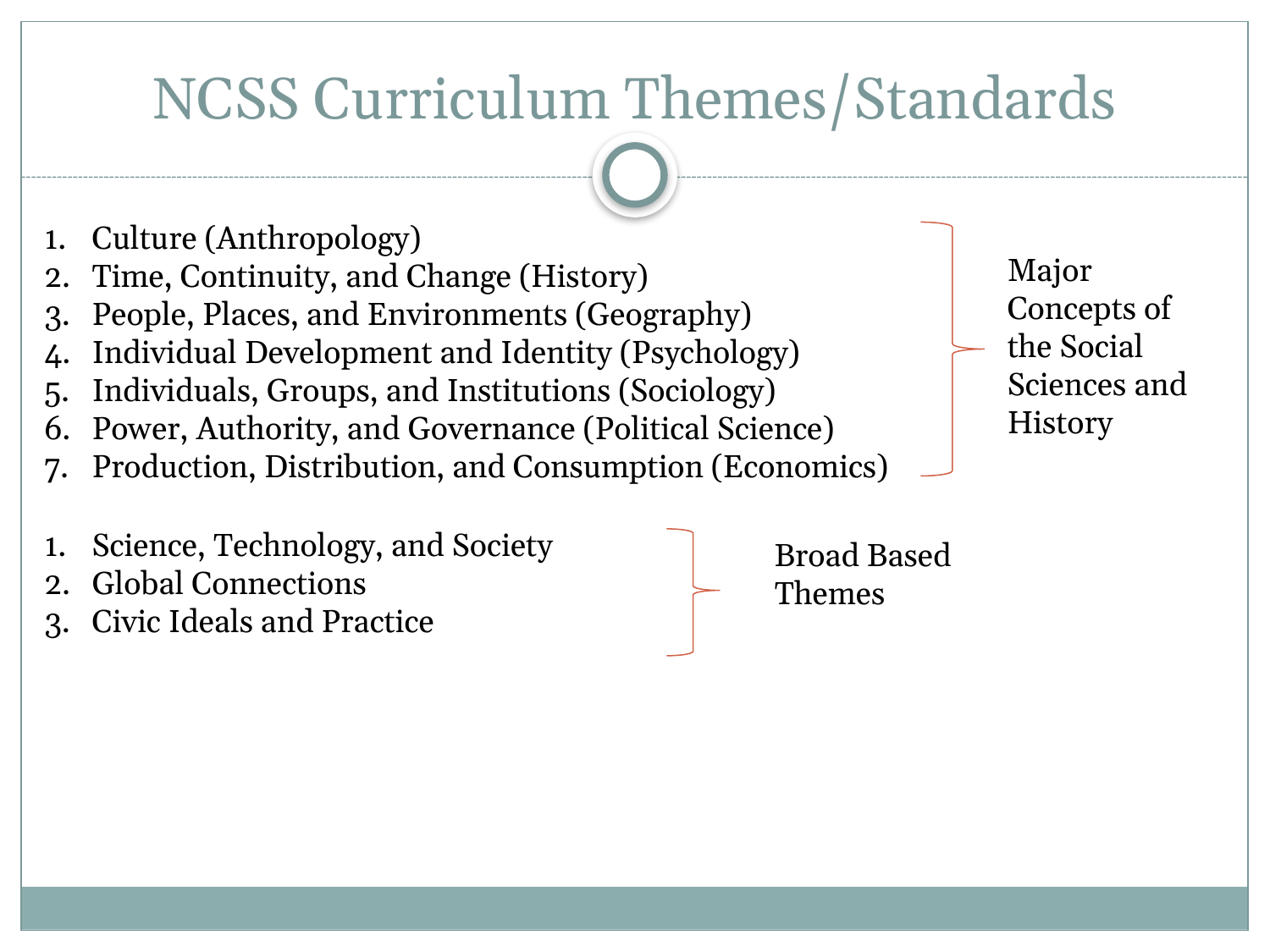

# NCSS Curriculum Themes/Standards
Culture (Anthropology)
Time, Continuity, and Change (History)
People, Places, and Environments (Geography)
Individual Development and Identity (Psychology)
Individuals, Groups, and Institutions (Sociology)
Power, Authority, and Governance (Political Science)
Production, Distribution, and Consumption (Economics)

Major Concepts of the Social Sciences and History
Science, Technology, and Society
Global Connections
Civic Ideals and Practice

Broad Based Themes